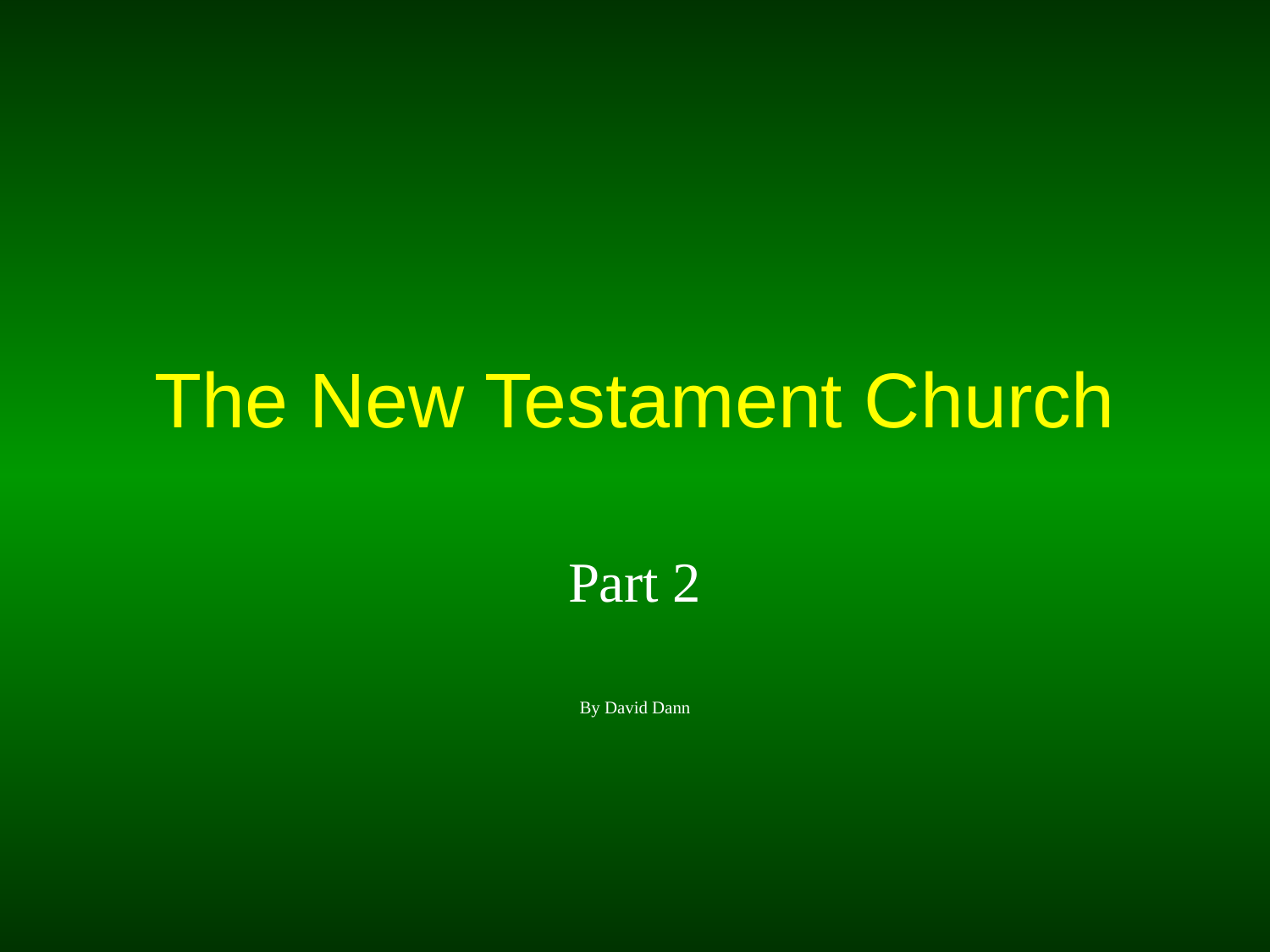

# The New Testament Church
Part 2

By David Dann